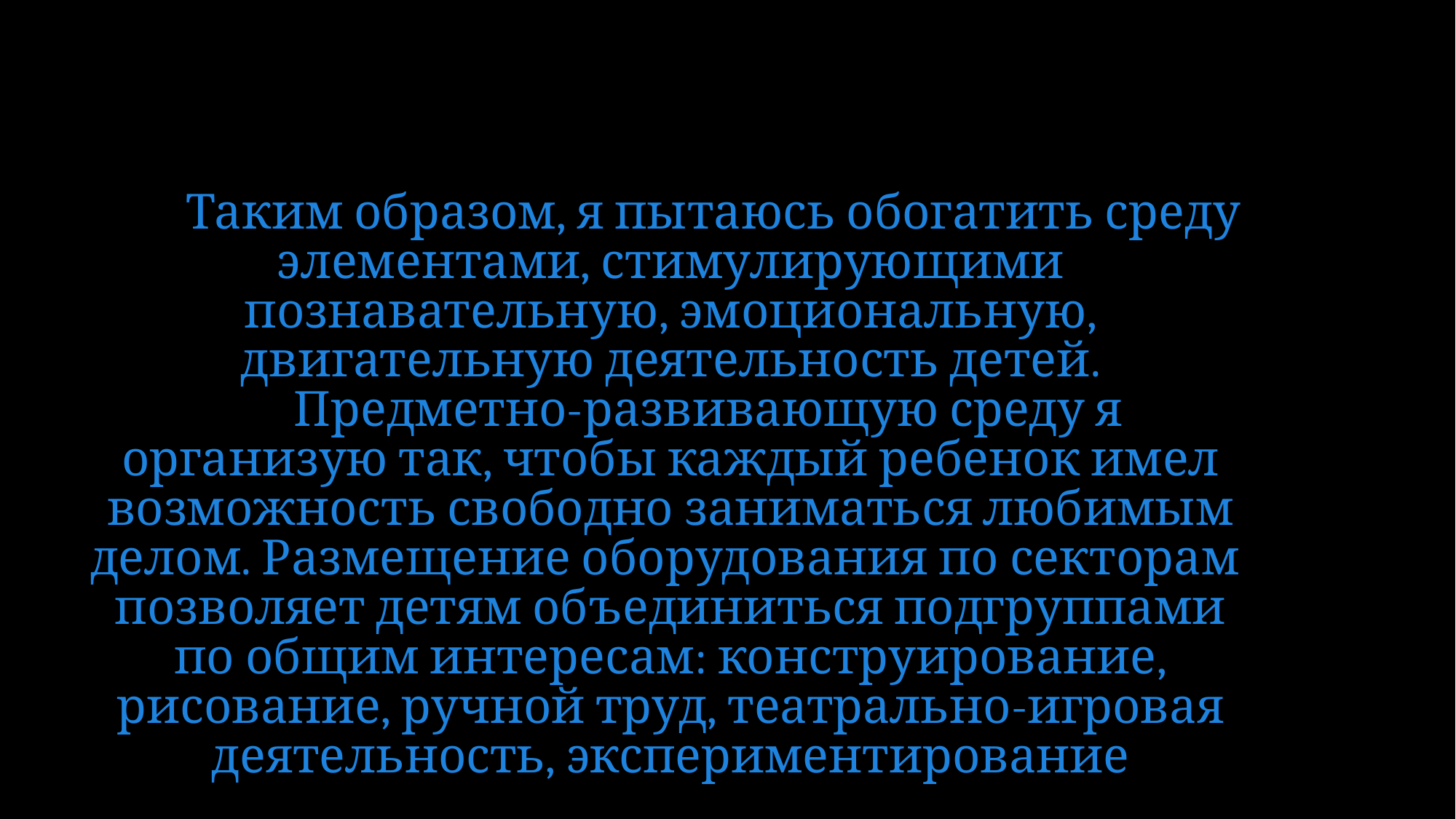

# Таким образом, я пытаюсь обогатить среду элементами, стимулирующими познавательную, эмоциональную, двигательную деятельность детей. Предметно-развивающую среду я организую так, чтобы каждый ребенок имел возможность свободно заниматься любимым делом. Размещение оборудования по секторам  позволяет детям объединиться подгруппами по общим интересам: конструирование, рисование, ручной труд, театрально-игровая деятельность, экспериментирование